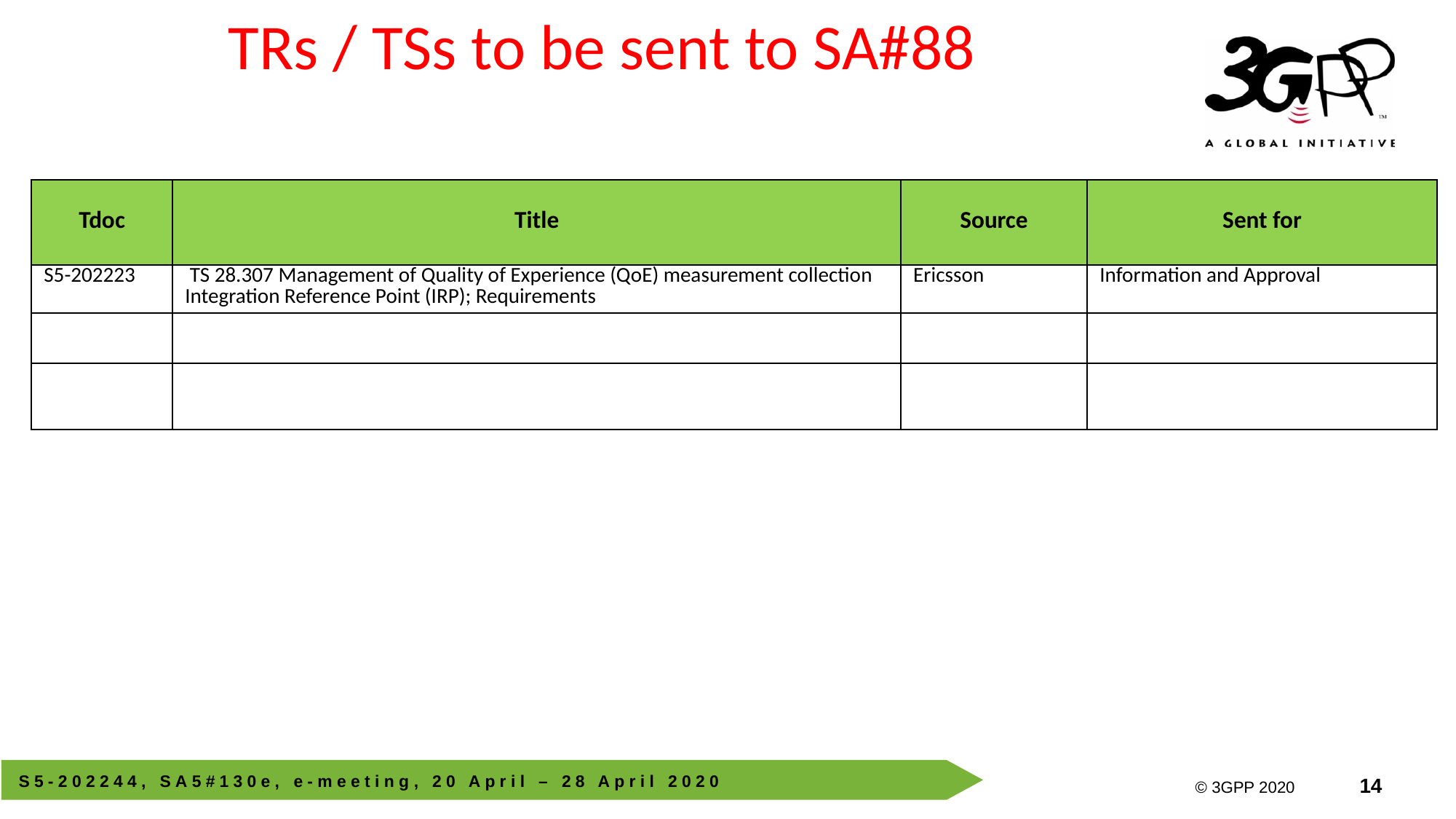

# TRs / TSs to be sent to SA#88
| Tdoc | Title | Source | Sent for |
| --- | --- | --- | --- |
| S5-202223 | TS 28.307 Management of Quality of Experience (QoE) measurement collection Integration Reference Point (IRP); Requirements | Ericsson | Information and Approval |
|  |  |  |  |
|  |  |  |  |